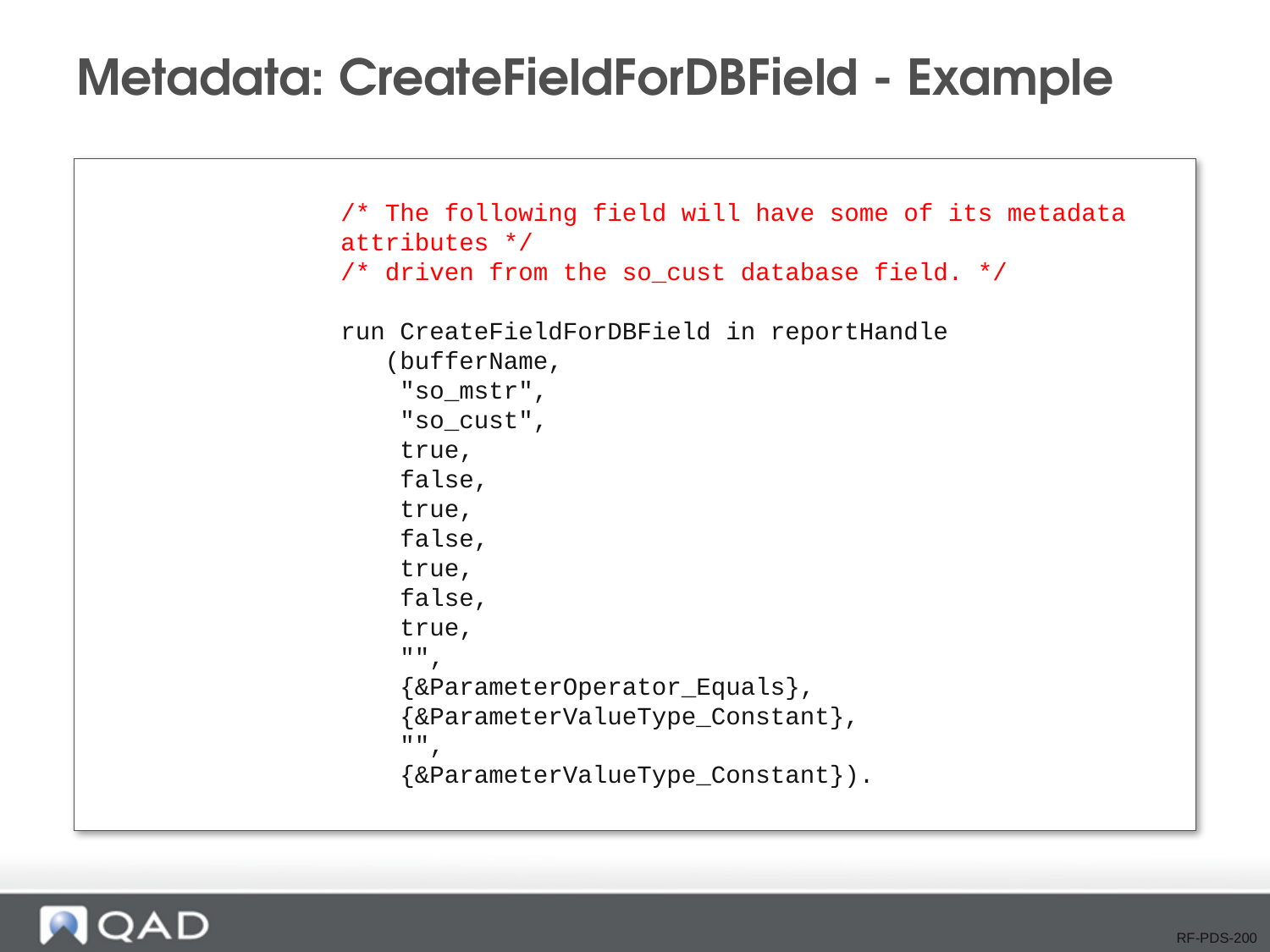

# Metadata: CreateFieldForDBField - Example

/* The following field will have some of its metadata attributes */
/* driven from the so_cust database field. */

run CreateFieldForDBField in reportHandle
   (bufferName,
    "so_mstr",
    "so_cust",
    true,
    false,
    true,
    false,
    true,
    false,
    true,
    "",
    {&ParameterOperator_Equals},
    {&ParameterValueType_Constant},
    "",
    {&ParameterValueType_Constant}).

RF-PDS-200